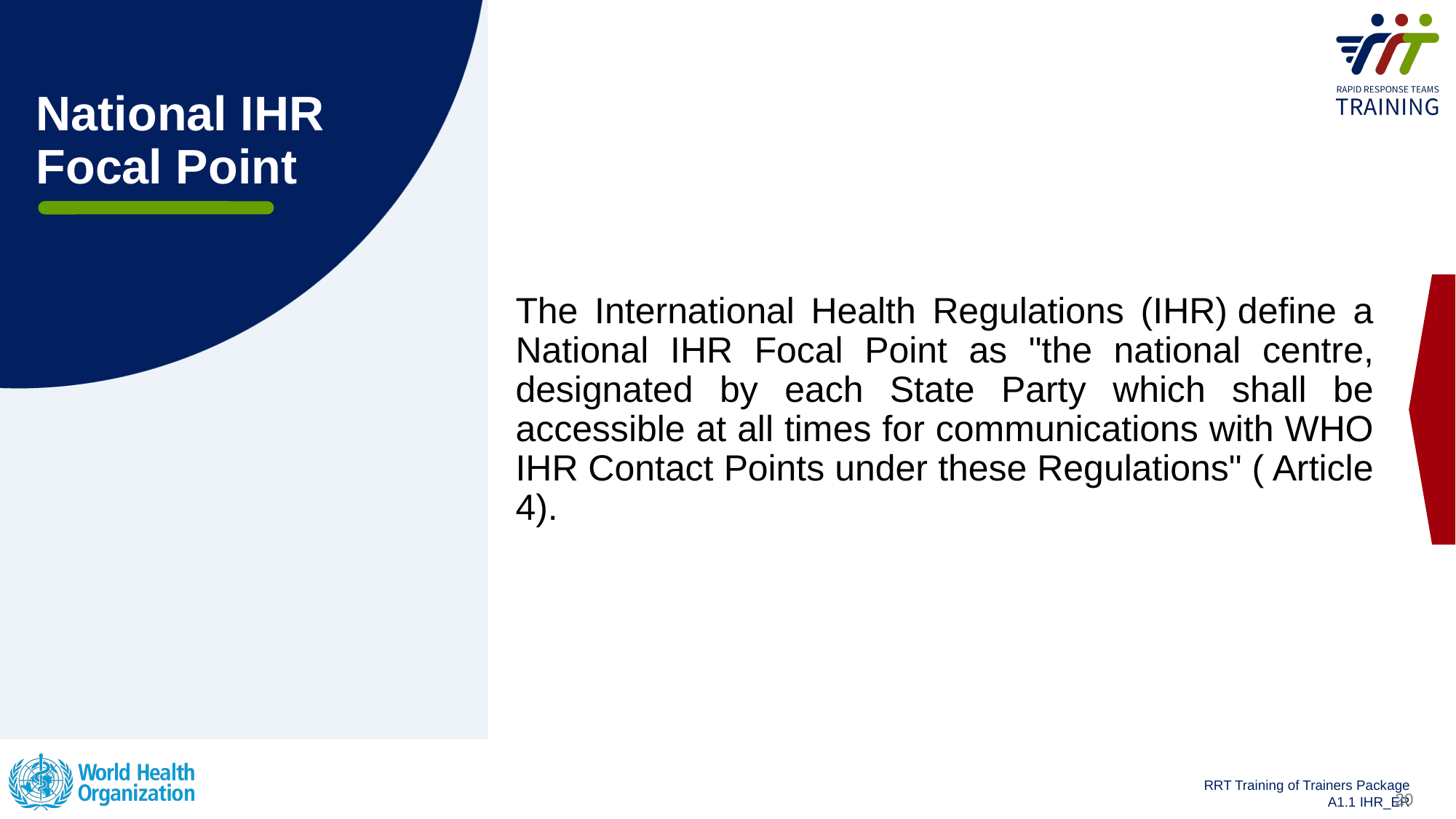

# National IHR Focal Point

The International Health Regulations (IHR) define a National IHR Focal Point as "the national centre, designated by each State Party which shall be accessible at all times for communications with WHO IHR Contact Points under these Regulations" ( Article 4).